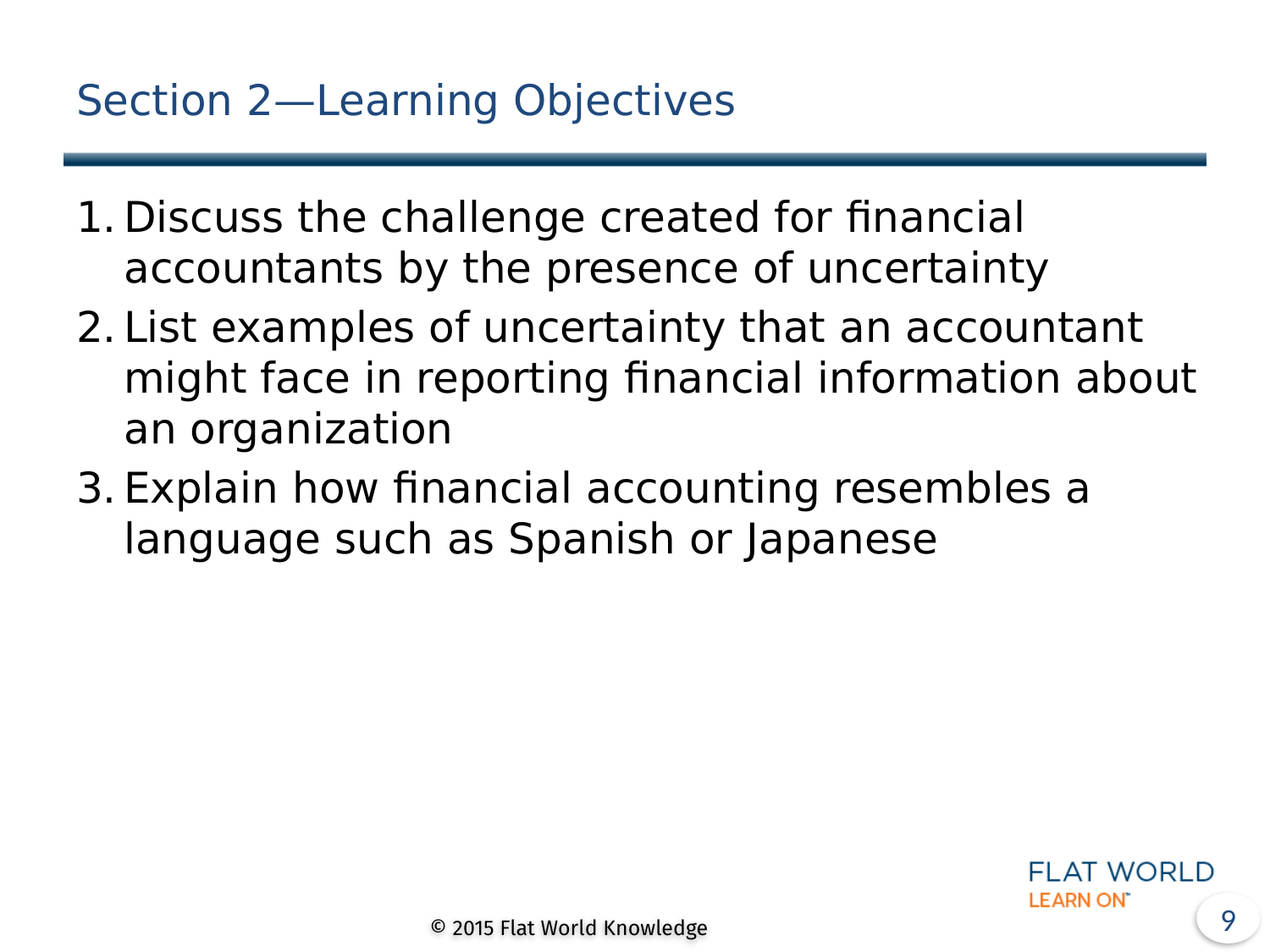

# Section 2—Learning Objectives
Discuss the challenge created for financial accountants by the presence of uncertainty
List examples of uncertainty that an accountant might face in reporting financial information about an organization
Explain how financial accounting resembles a language such as Spanish or Japanese
9
© 2015 Flat World Knowledge